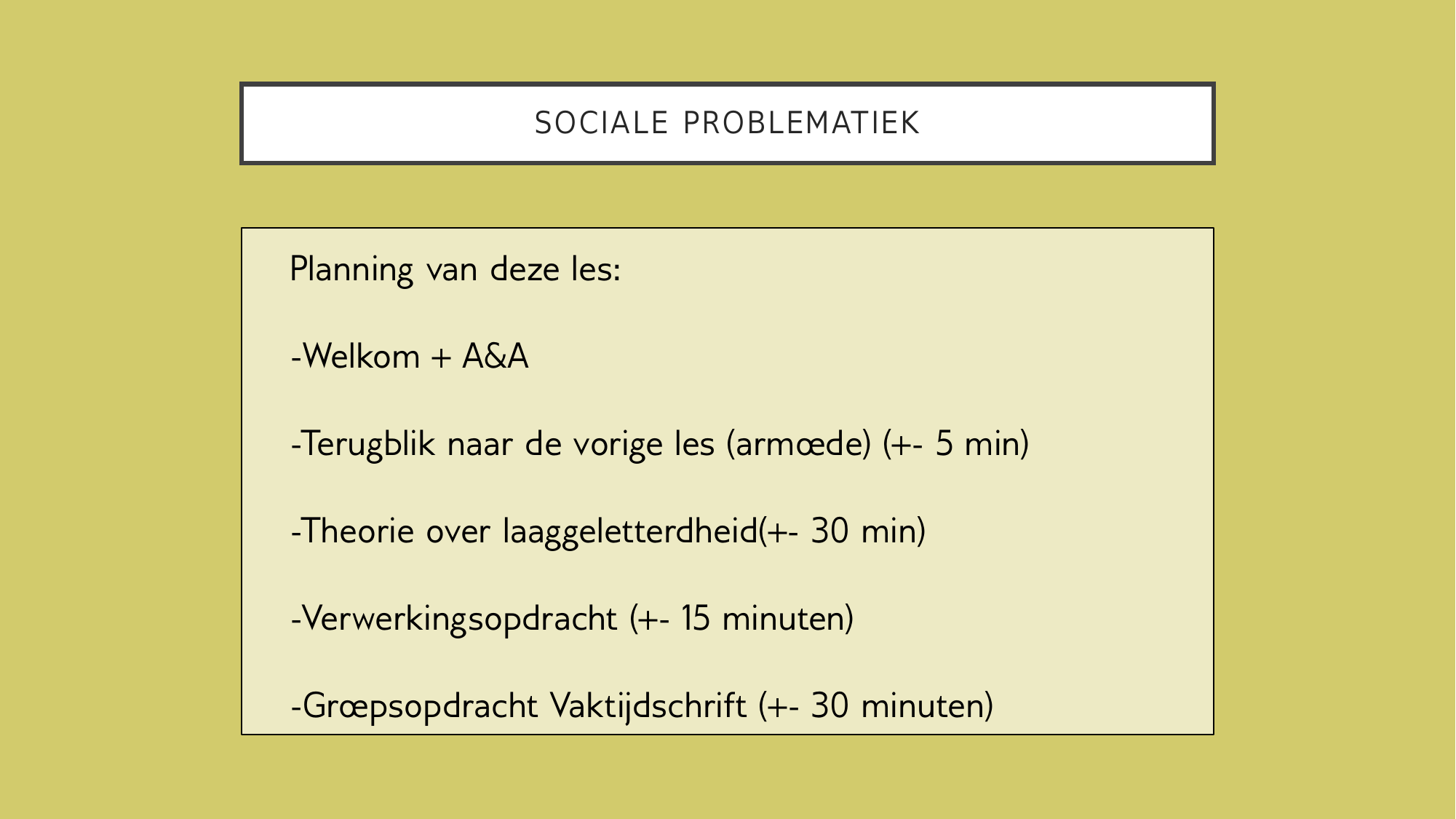

# Sociale problematiek

Planning van deze les:

-Welkom + A&A

-Terugblik naar de vorige les (armoede) (+- 5 min)

-Theorie over laaggeletterdheid(+- 30 min)

-Verwerkingsopdracht (+- 15 minuten)

-Groepsopdracht Vaktijdschrift (+- 30 minuten)